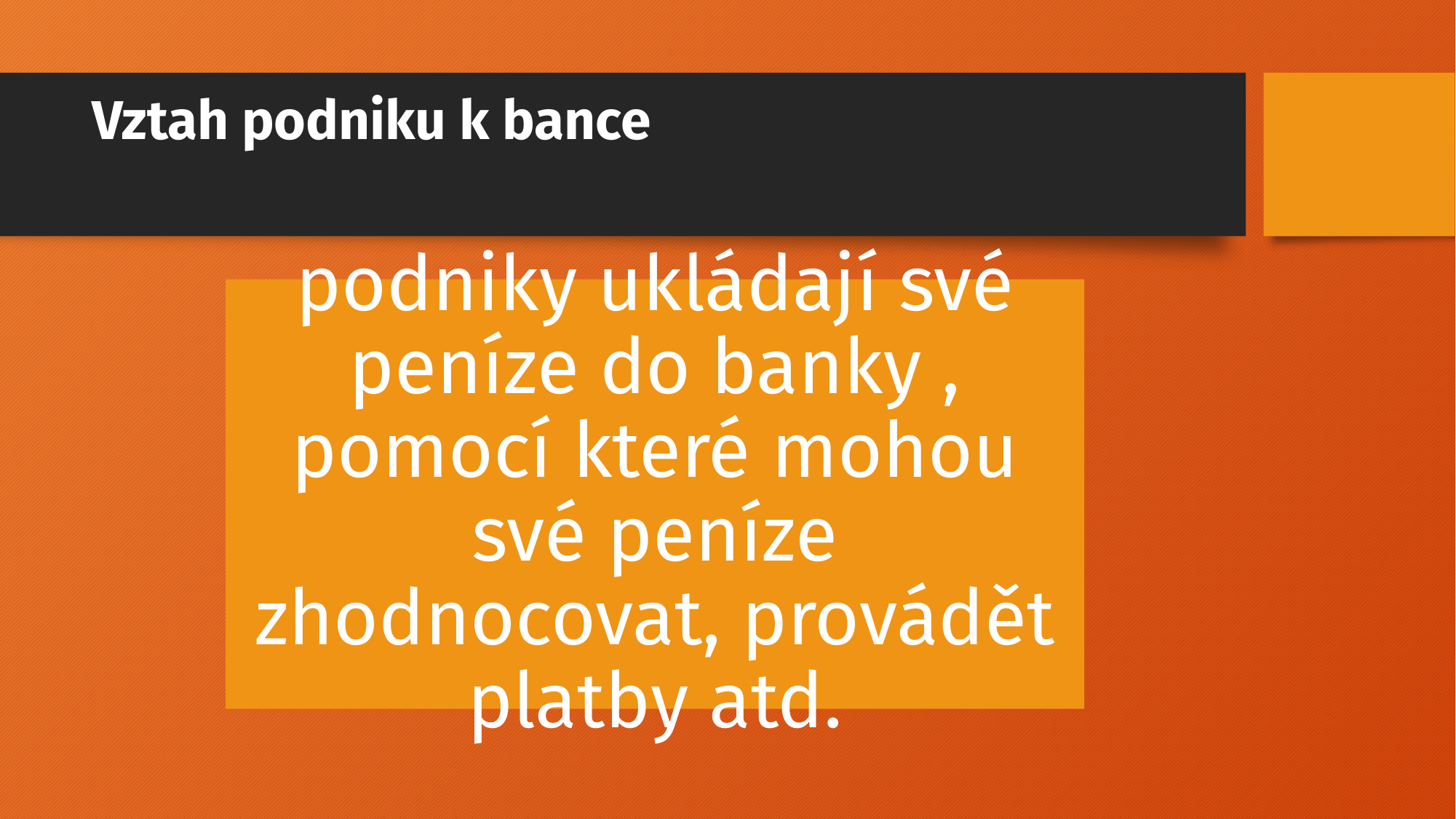

# Vztah podniku k bance
podniky ukládají své peníze do banky , pomocí které mohou své peníze zhodnocovat, provádět platby atd.